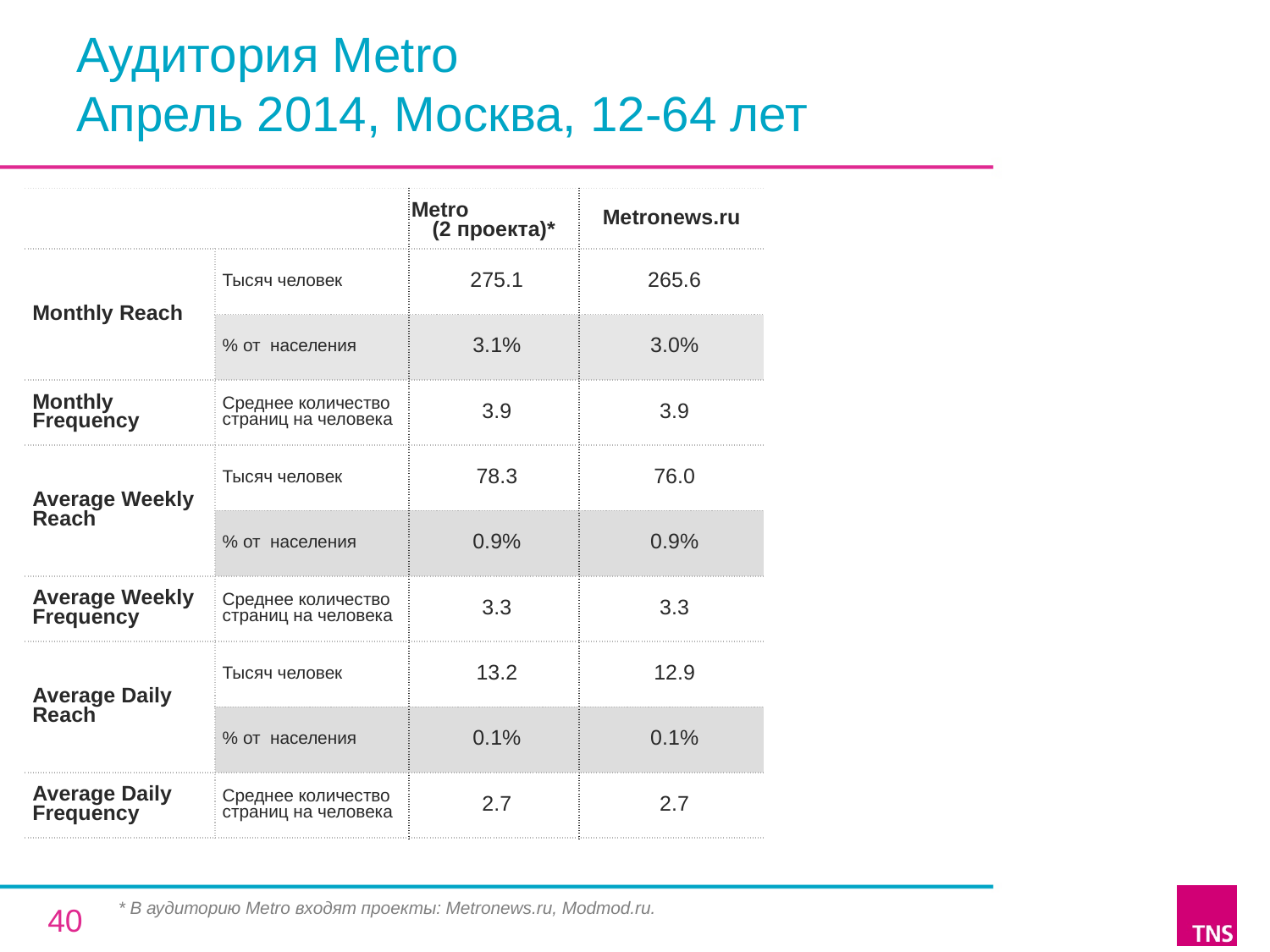

# Аудитория Metro Апрель 2014, Москва, 12-64 лет
|  |  | Metro (2 проекта)\* | Metronews.ru |
| --- | --- | --- | --- |
| Monthly Reach | Тысяч человек | 275.1 | 265.6 |
|  | % от населения | 3.1% | 3.0% |
| Monthly Frequency | Среднее количество страниц на человека | 3.9 | 3.9 |
| Average Weekly Reach | Тысяч человек | 78.3 | 76.0 |
|  | % от населения | 0.9% | 0.9% |
| Average Weekly Frequency | Среднее количество страниц на человека | 3.3 | 3.3 |
| Average Daily Reach | Тысяч человек | 13.2 | 12.9 |
|  | % от населения | 0.1% | 0.1% |
| Average Daily Frequency | Среднее количество страниц на человека | 2.7 | 2.7 |
* В аудиторию Metro входят проекты: Metronews.ru, Modmod.ru.
40